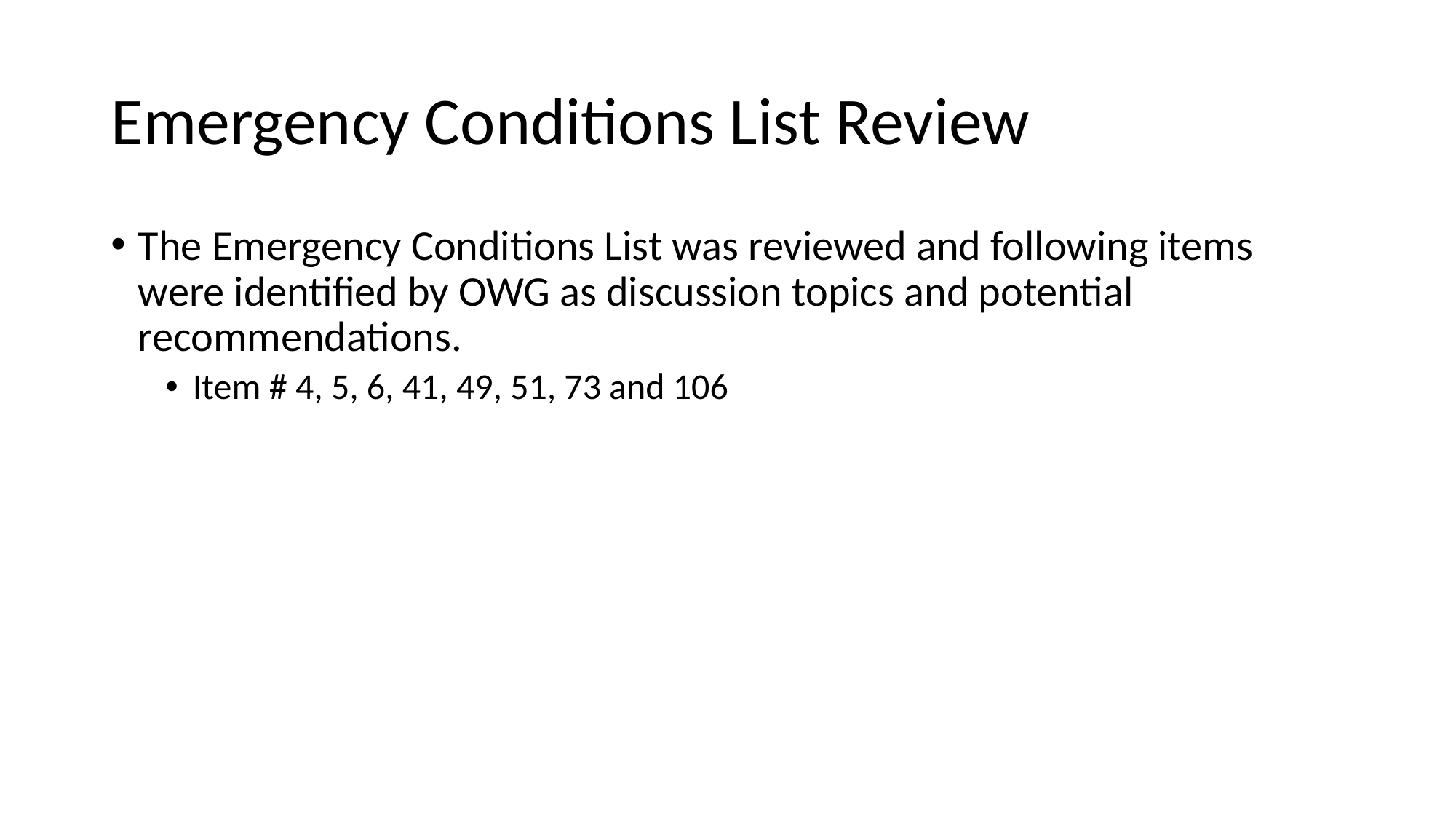

# Emergency Conditions List Review
The Emergency Conditions List was reviewed and following items were identified by OWG as discussion topics and potential recommendations.
Item # 4, 5, 6, 41, 49, 51, 73 and 106